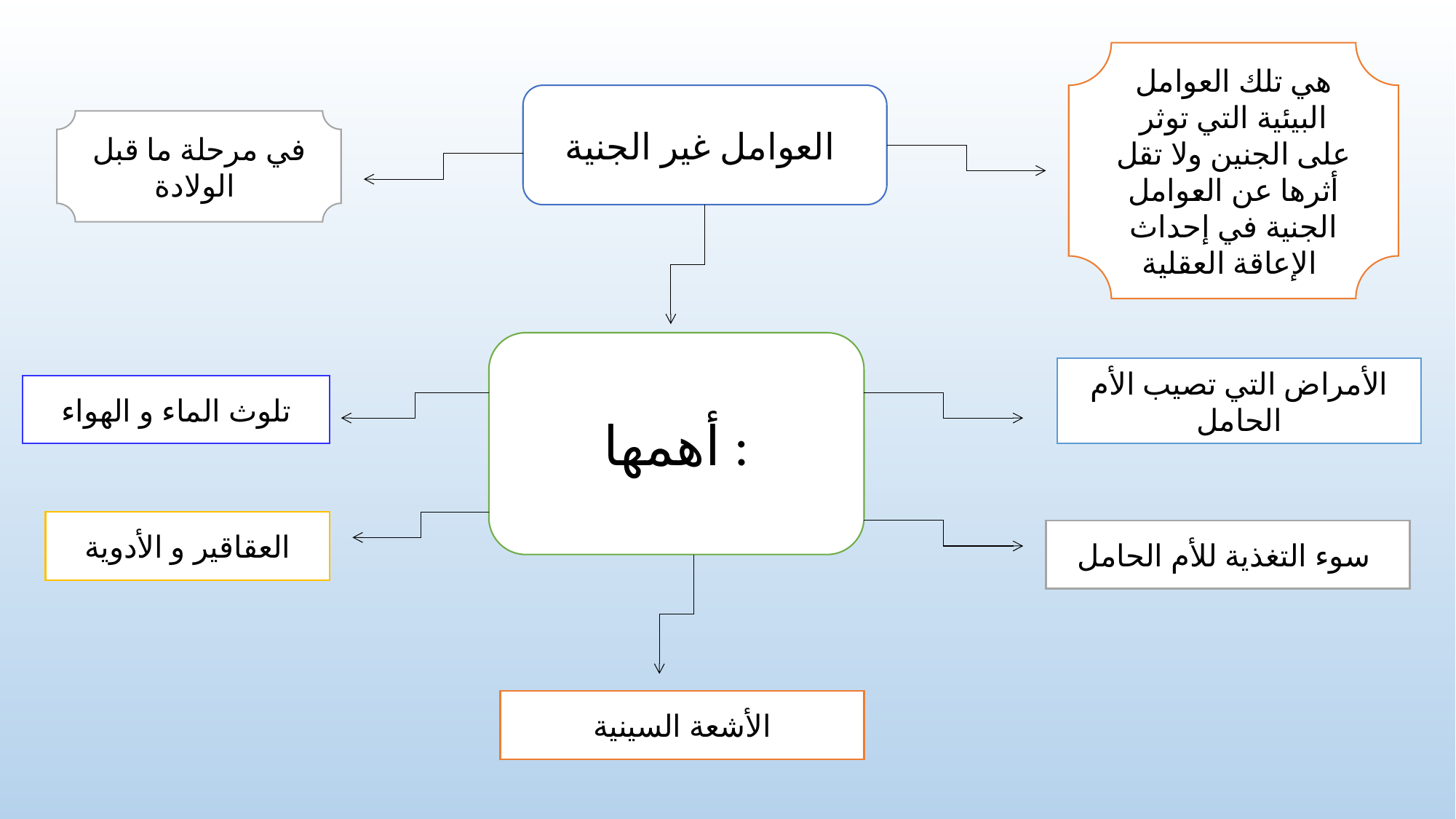

هي تلك العوامل البيئية التي توثر على الجنين ولا تقل أثرها عن العوامل الجنية في إحداث الإعاقة العقلية
العوامل غير الجنية
في مرحلة ما قبل الولادة
أهمها :
الأمراض التي تصيب الأم الحامل
تلوث الماء و الهواء
العقاقير و الأدوية
سوء التغذية للأم الحامل
الأشعة السينية